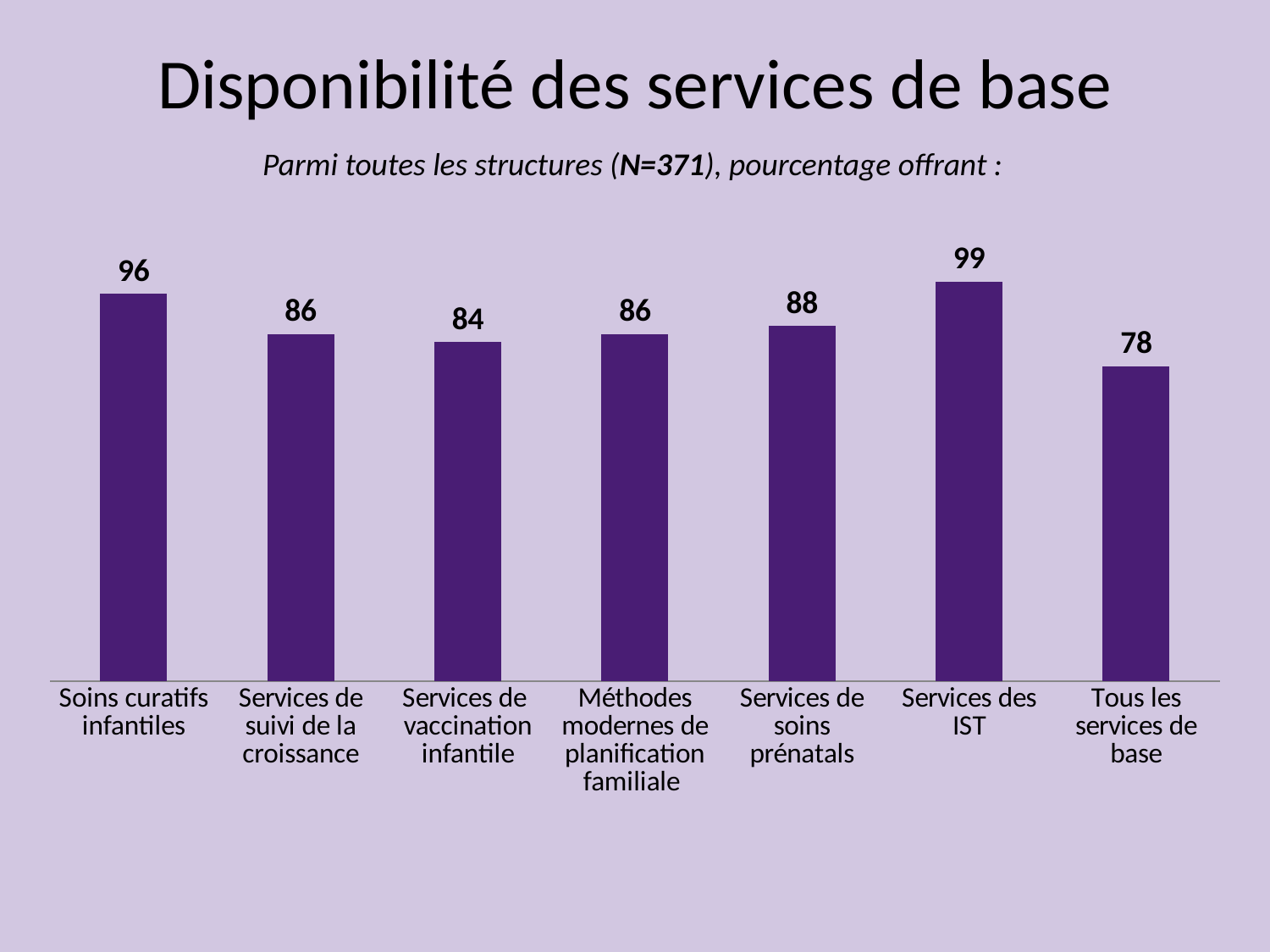

# Disponibilité des services de base
Parmi toutes les structures (N=371), pourcentage offrant :

### Chart

| Category | Series 1 |
|---|---|
| Soins curatifs infantiles | 96.0 |
| Services de suivi de la croissance | 86.0 |
| Services de  vaccination infantile | 84.0 |
| Méthodes modernes de planification familiale  | 86.0 |
| Services de soins prénatals | 88.0 |
| Services des IST | 99.0 |
| Tous les services de base | 78.0 |